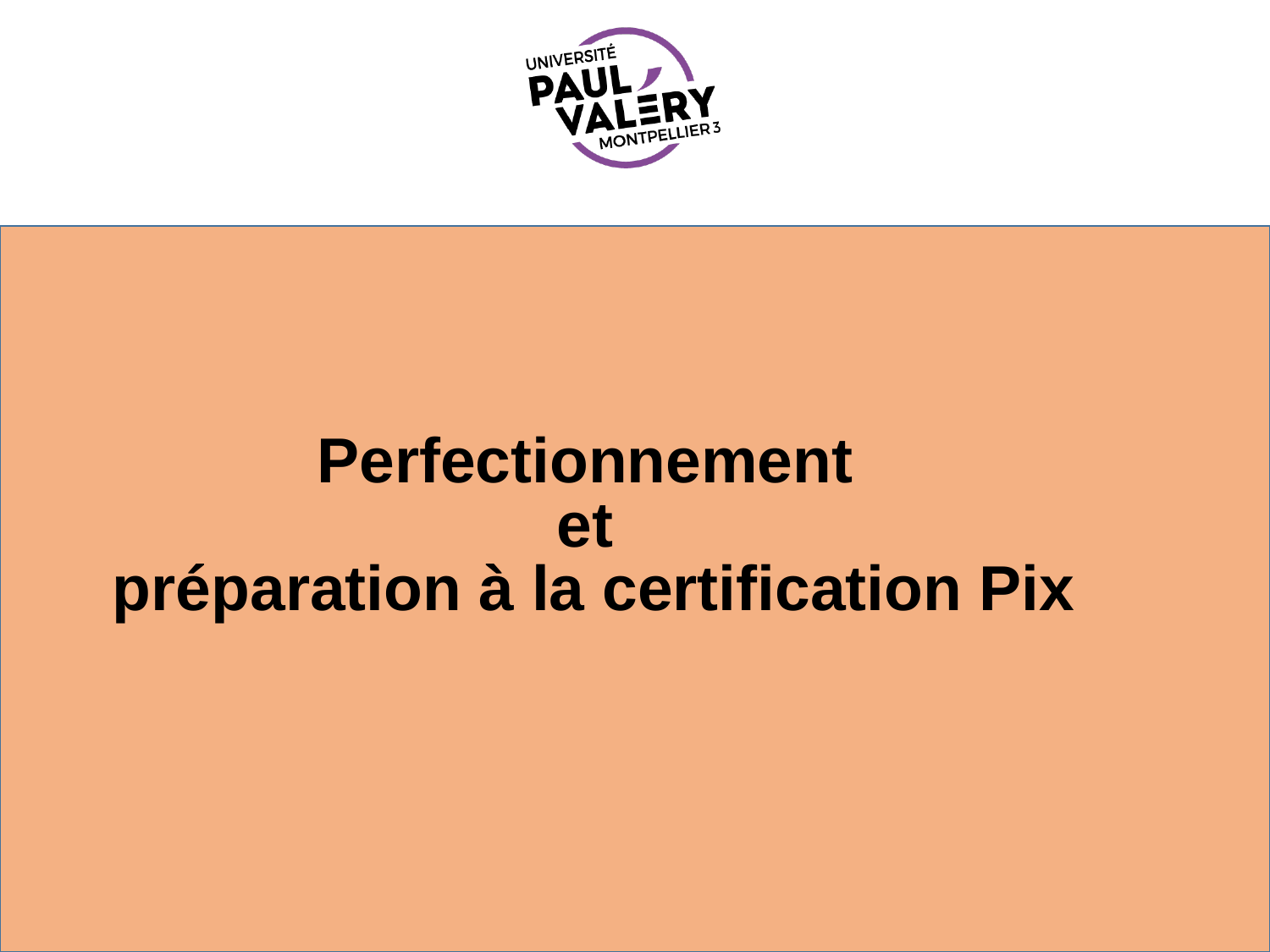

# Perfectionnement et préparation à la certification Pix